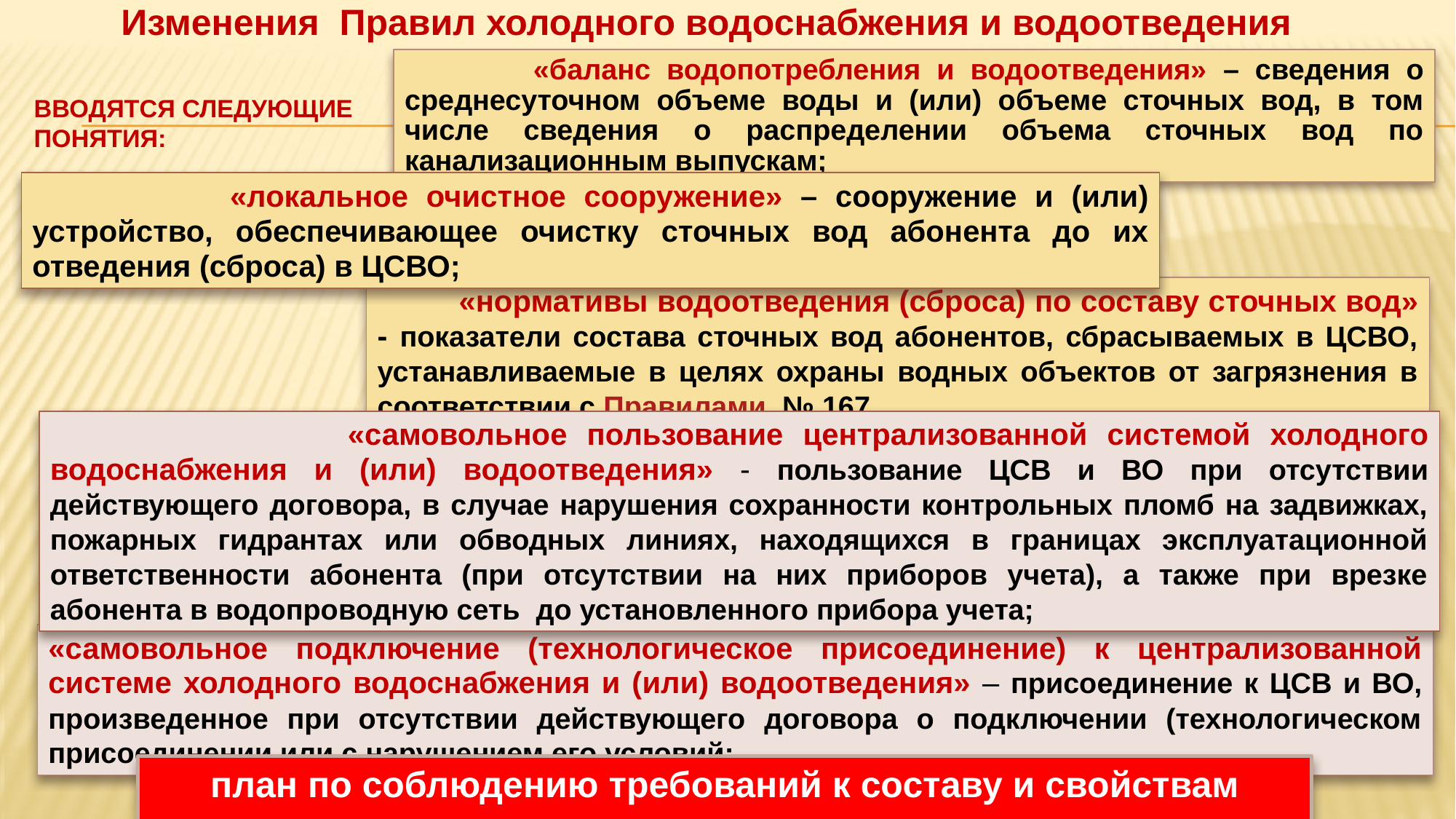

Изменения  Правил холодного водоснабжения и водоотведения
        «баланс водопотребления и водоотведения» – сведения о среднесуточном объеме воды и (или) объеме сточных вод, в том числе сведения о распределении объема сточных вод по канализационным выпускам;
# Вводятся следующие понятия:
           «локальное очистное сооружение» – сооружение и (или) устройство, обеспечивающее очистку сточных вод абонента до их отведения (сброса) в ЦСВО;
         «нормативы водоотведения (сброса) по составу сточных вод» - показатели состава сточных вод абонентов, сбрасываемых в ЦСВО, устанавливаемые в целях охраны водных объектов от загрязнения в соответствии с Правилами. № 167
               «самовольное пользование централизованной системой холодного водоснабжения и (или) водоотведения» - пользование ЦСВ и ВО при отсутствии действующего договора, в случае нарушения сохранности контрольных пломб на задвижках, пожарных гидрантах или обводных линиях, находящихся в границах эксплуатационной ответственности абонента (при отсутствии на них приборов учета), а также при врезке абонента в водопроводную сеть  до установленного прибора учета;
«самовольное подключение (технологическое присоединение) к централизованной системе холодного водоснабжения и (или) водоотведения» – присоединение к ЦСВ и ВО, произведенное при отсутствии действующего договора о подключении (технологическом присоединении или с нарушением его условий;
план по соблюдению требований к составу и свойствам сточных вод